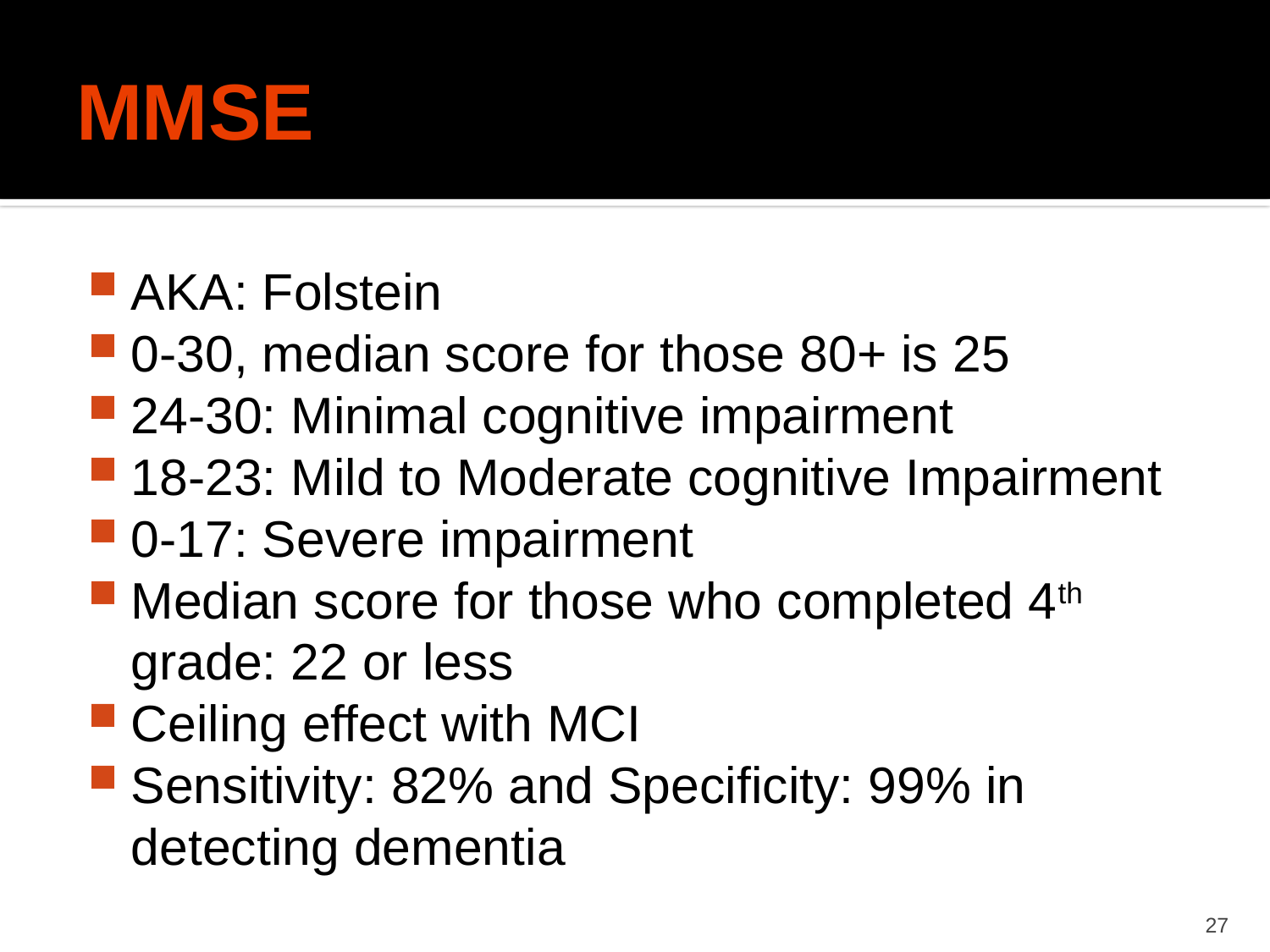

# MMSE
AKA: Folstein
0-30, median score for those 80+ is 25
24-30: Minimal cognitive impairment
18-23: Mild to Moderate cognitive Impairment
0-17: Severe impairment
Median score for those who completed 4th grade: 22 or less
Ceiling effect with MCI
Sensitivity: 82% and Specificity: 99% in detecting dementia

27